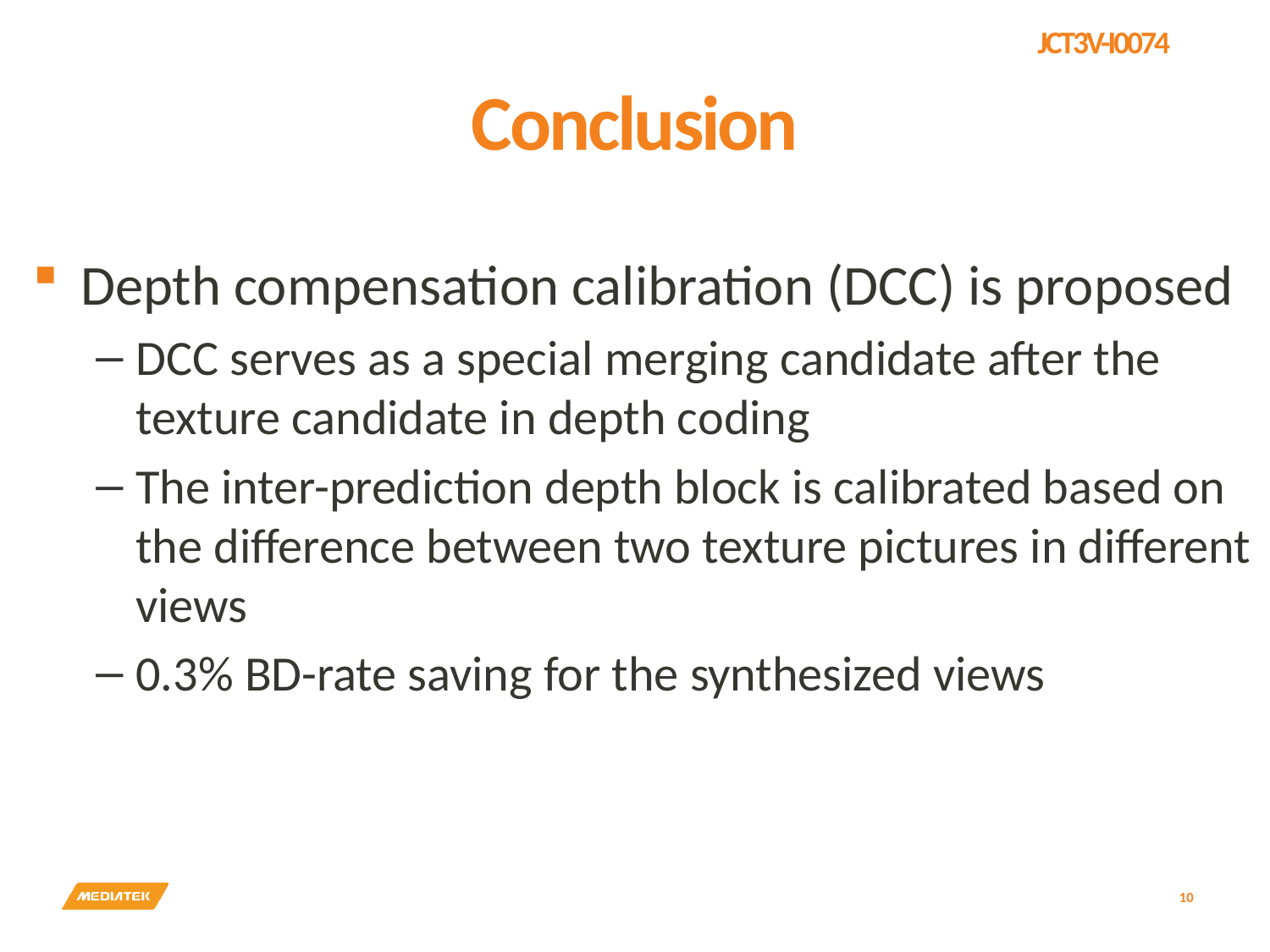

# Conclusion
Depth compensation calibration (DCC) is proposed
DCC serves as a special merging candidate after the texture candidate in depth coding
The inter-prediction depth block is calibrated based on the difference between two texture pictures in different views
0.3% BD-rate saving for the synthesized views
10